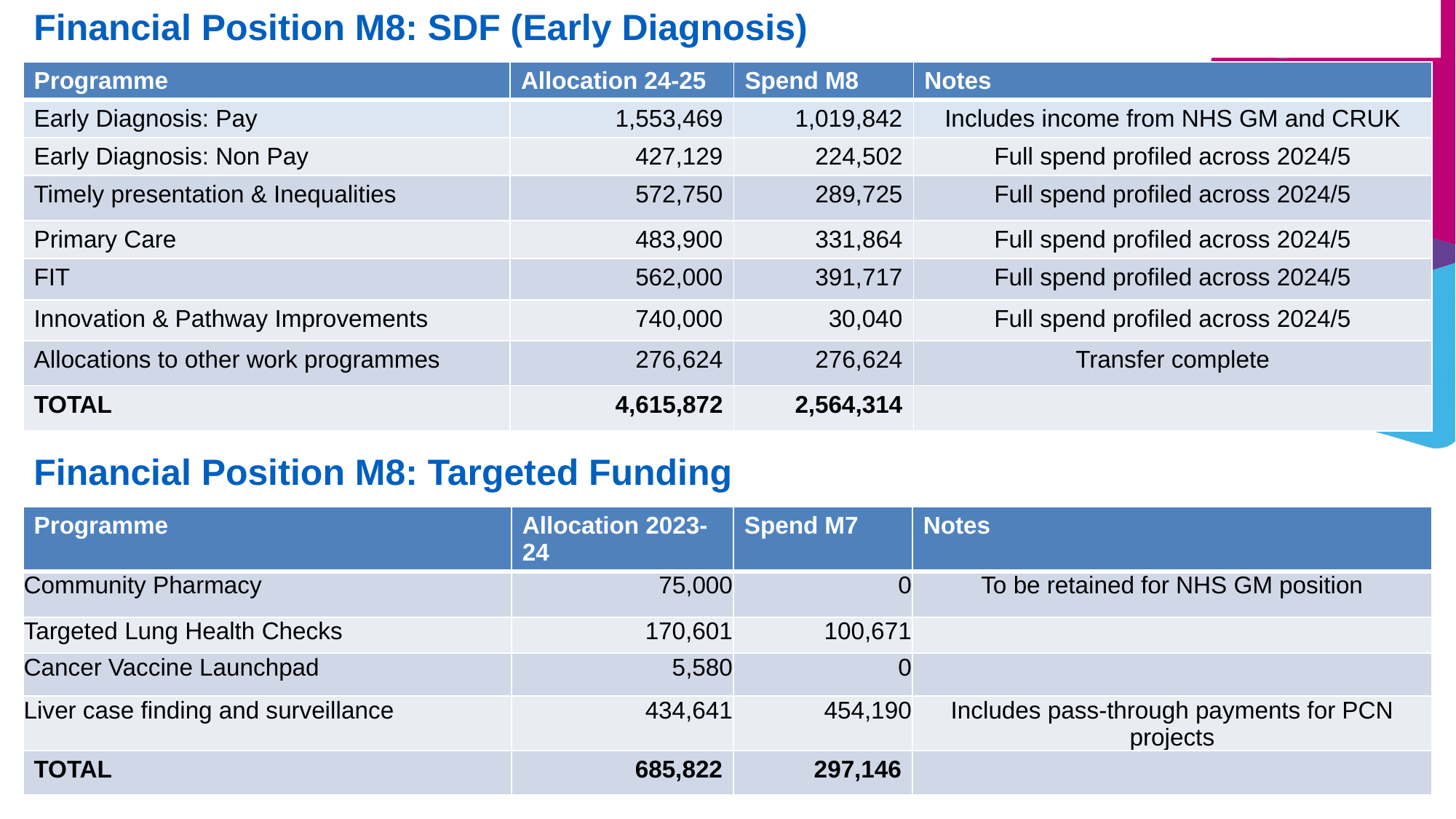

Financial Position M8: SDF (Early Diagnosis)
| Programme | Allocation 24-25 | Spend M8 | Notes |
| --- | --- | --- | --- |
| Early Diagnosis: Pay | 1,553,469 | 1,019,842 | Includes income from NHS GM and CRUK |
| Early Diagnosis: Non Pay | 427,129 | 224,502 | Full spend profiled across 2024/5 |
| Timely presentation & Inequalities | 572,750 | 289,725 | Full spend profiled across 2024/5 |
| Primary Care | 483,900 | 331,864 | Full spend profiled across 2024/5 |
| FIT | 562,000 | 391,717 | Full spend profiled across 2024/5 |
| Innovation & Pathway Improvements | 740,000 | 30,040 | Full spend profiled across 2024/5 |
| Allocations to other work programmes | 276,624 | 276,624 | Transfer complete |
| TOTAL | 4,615,872 | 2,564,314 |  |
Financial Position M8: Targeted Funding
| Programme | Allocation 2023-24 | Spend M7 | Notes |
| --- | --- | --- | --- |
| Community Pharmacy | 75,000 | 0 | To be retained for NHS GM position |
| Targeted Lung Health Checks | 170,601 | 100,671 |  |
| Cancer Vaccine Launchpad | 5,580 | 0 |  |
| Liver case finding and surveillance | 434,641 | 454,190 | Includes pass-through payments for PCN projects |
| TOTAL | 685,822 | 297,146 |  |